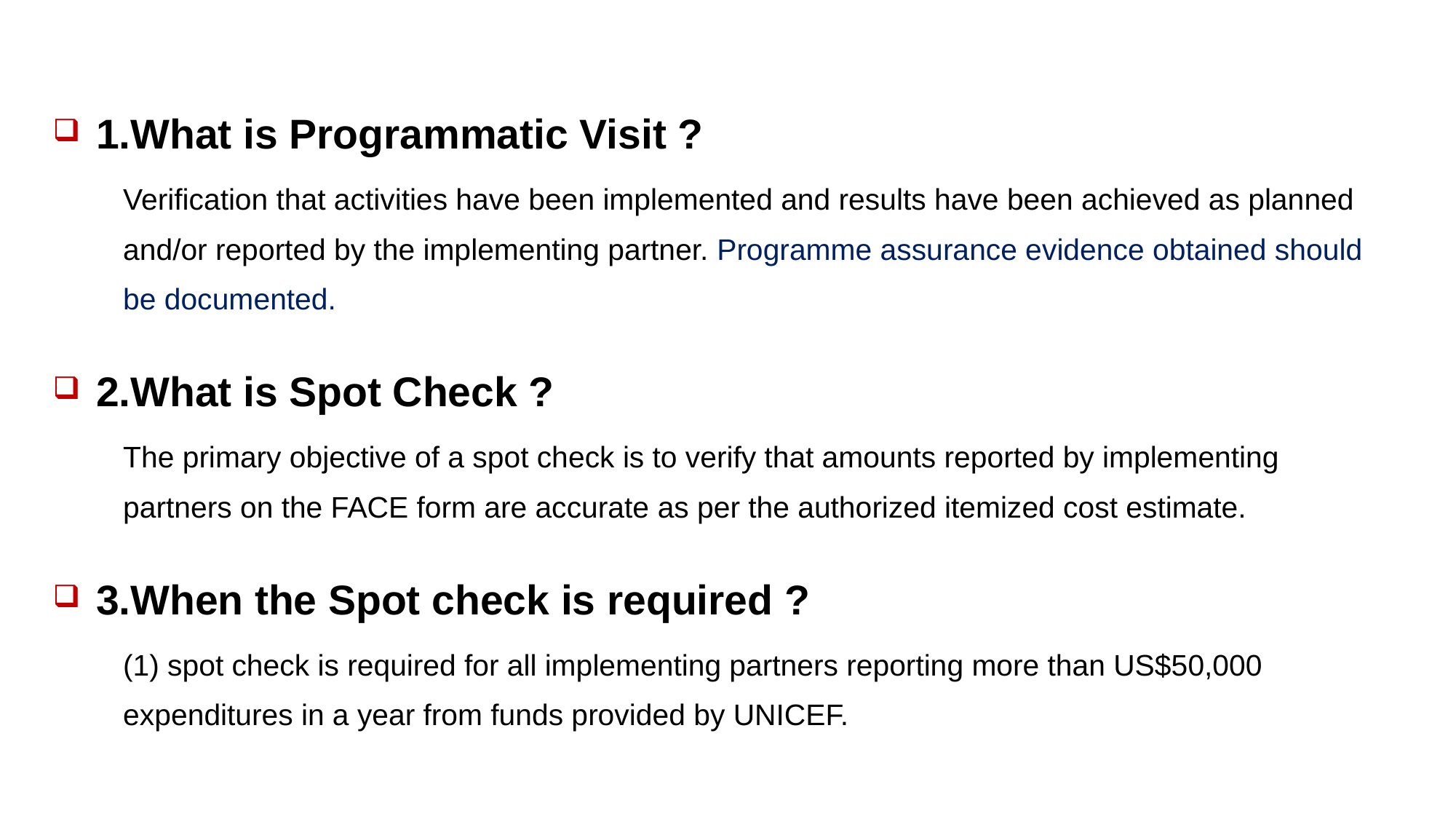

1.What is Programmatic Visit ?
Verification that activities have been implemented and results have been achieved as planned and/or reported by the implementing partner. Programme assurance evidence obtained should be documented.
2.What is Spot Check ?
The primary objective of a spot check is to verify that amounts reported by implementing partners on the FACE form are accurate as per the authorized itemized cost estimate.
3.When the Spot check is required ?
(1) spot check is required for all implementing partners reporting more than US$50,000 expenditures in a year from funds provided by UNICEF.